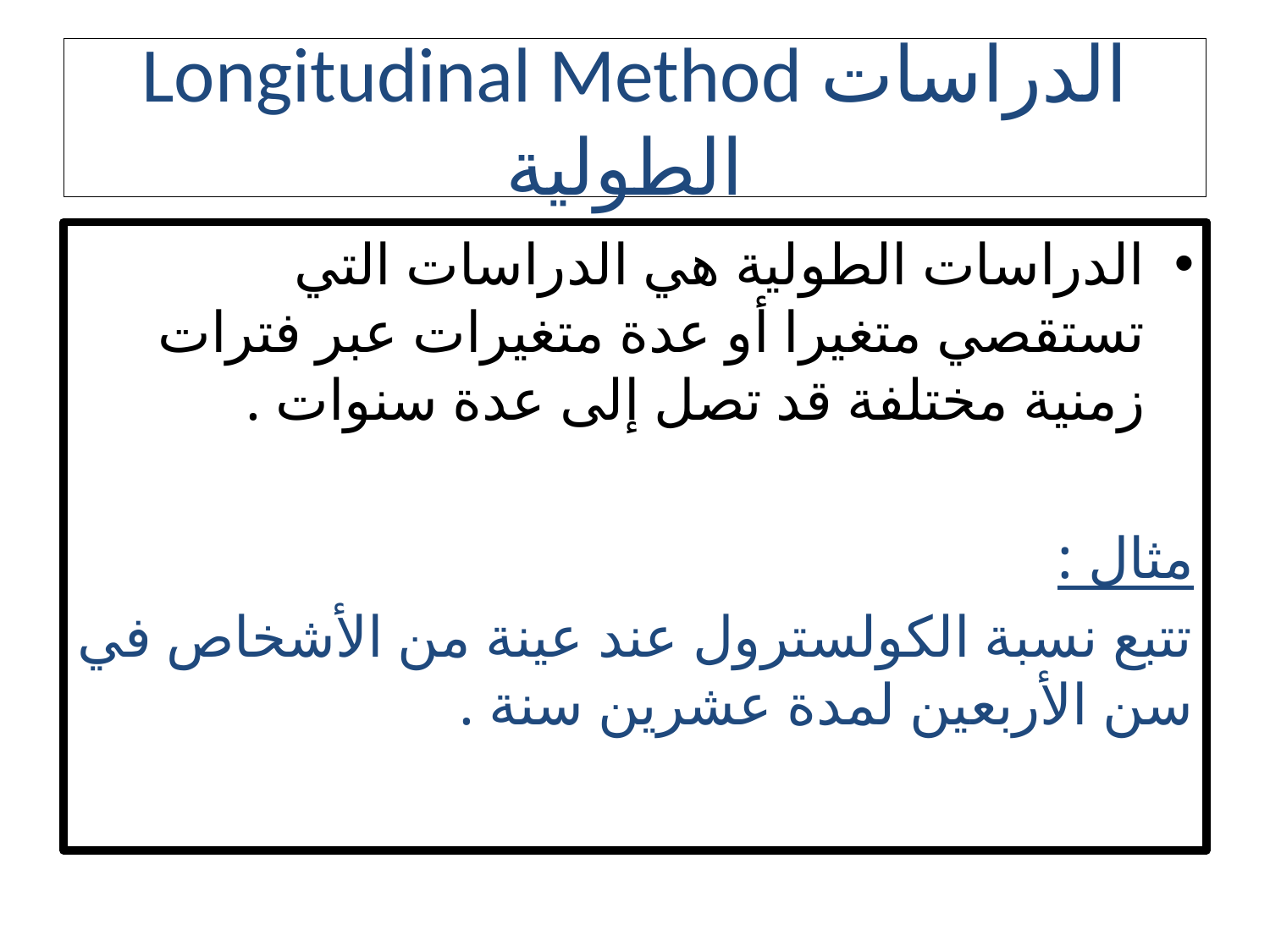

# Longitudinal Method الدراسات الطولية
الدراسات الطولية هي الدراسات التي تستقصي متغيرا أو عدة متغيرات عبر فترات زمنية مختلفة قد تصل إلى عدة سنوات .

مثال :
تتبع نسبة الكولسترول عند عينة من الأشخاص في سن الأربعين لمدة عشرين سنة .